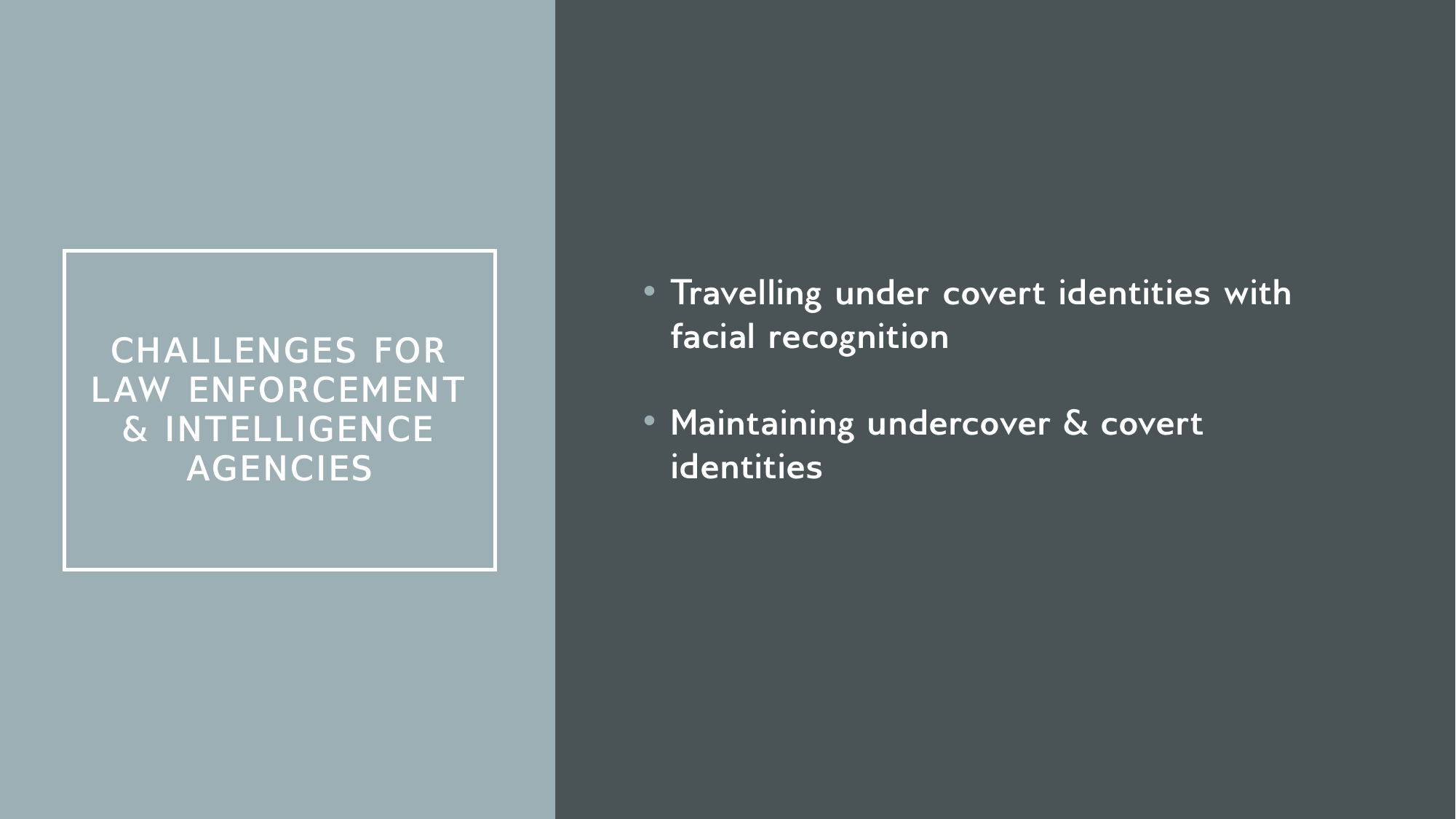

Travelling under covert identities with facial recognition
Maintaining undercover & covert identities

# Challenges for Law Enforcement & Intelligence Agencies